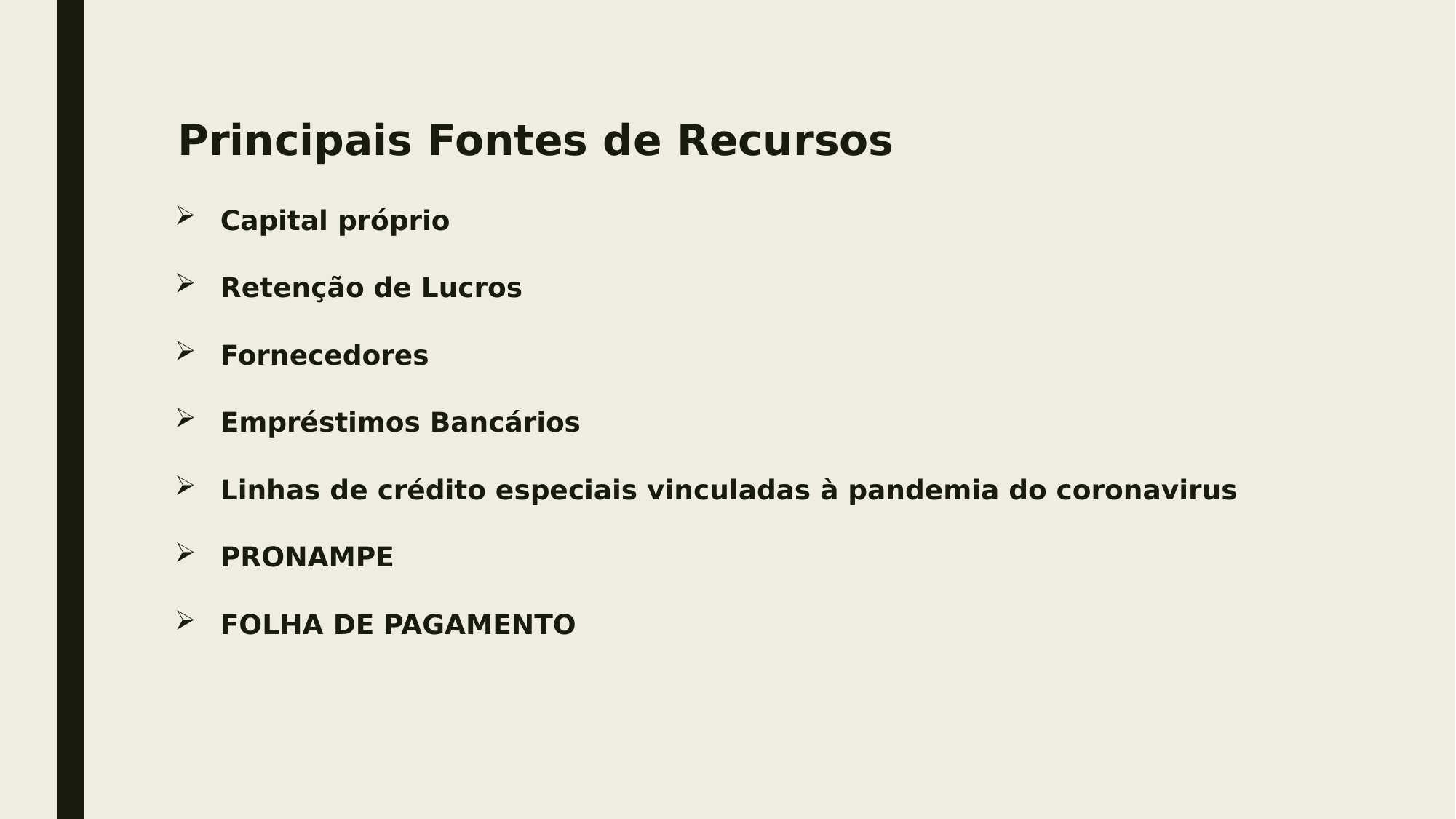

# Principais Fontes de Recursos
Capital próprio
Retenção de Lucros
Fornecedores
Empréstimos Bancários
Linhas de crédito especiais vinculadas à pandemia do coronavirus
PRONAMPE
FOLHA DE PAGAMENTO